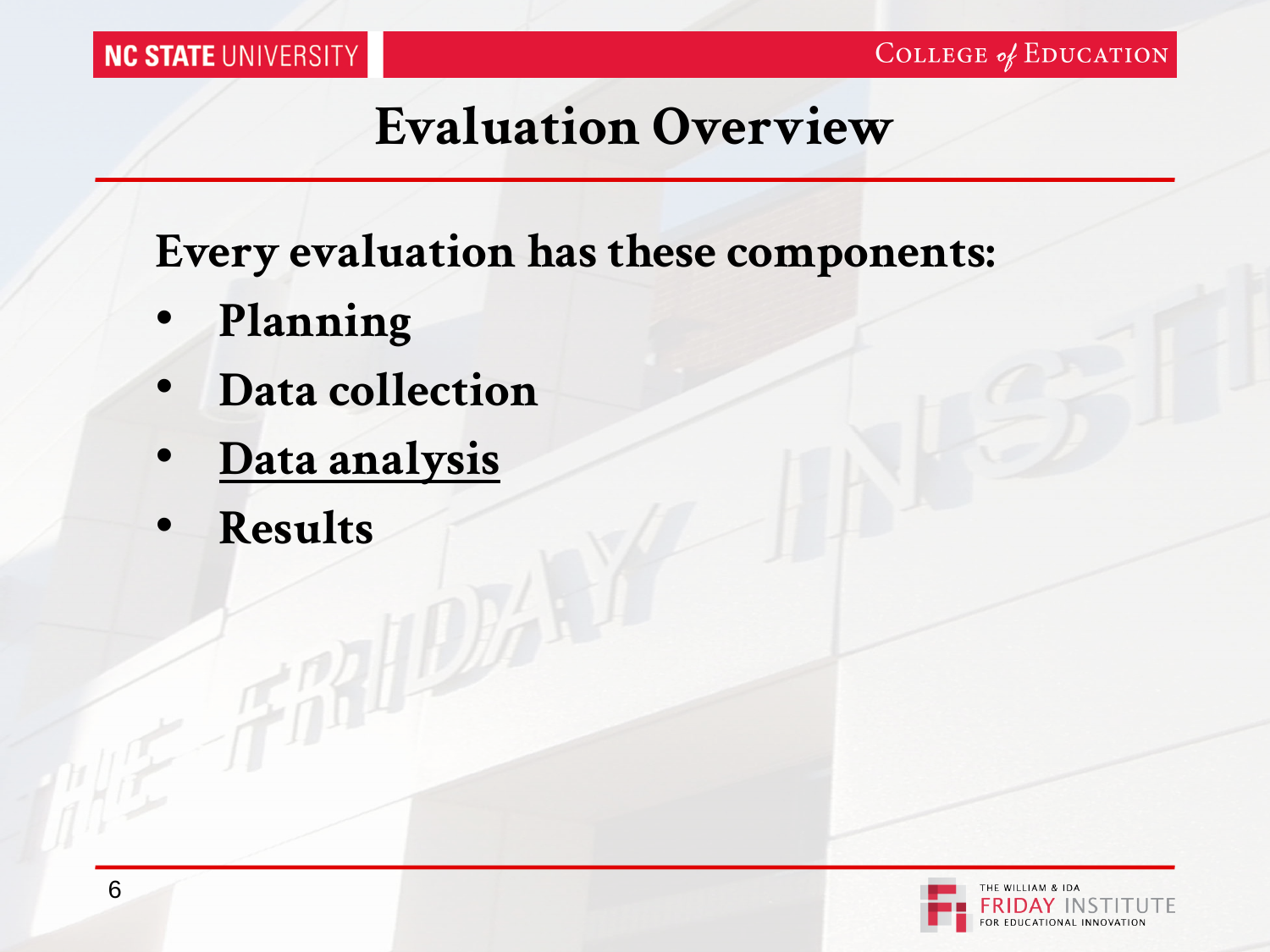

# Evaluation Overview
Every evaluation has these components:
Planning
Data collection
Data analysis
Results
6